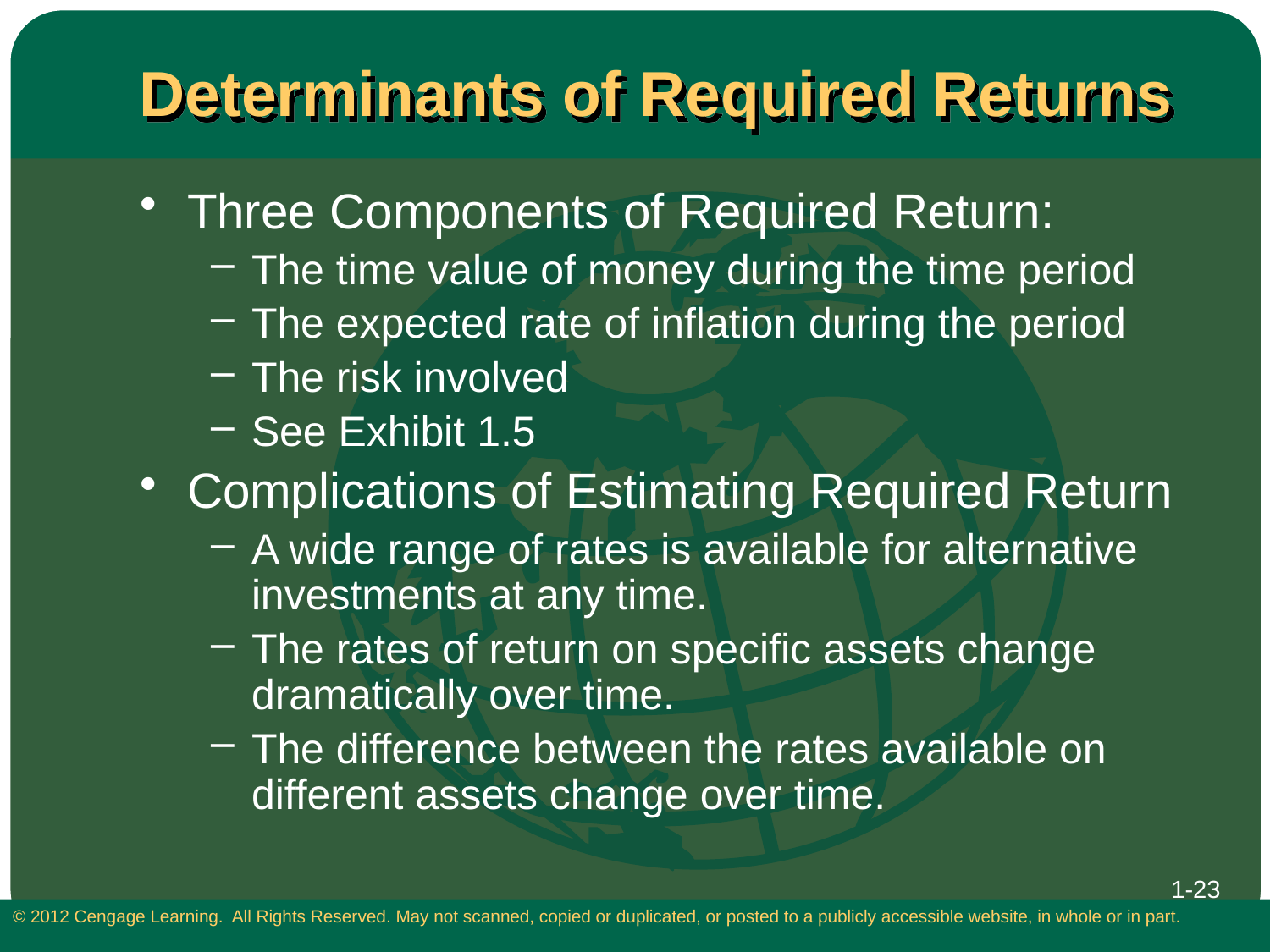

# Determinants of Required Returns
Three Components of Required Return:
The time value of money during the time period
The expected rate of inflation during the period
The risk involved
See Exhibit 1.5
Complications of Estimating Required Return
A wide range of rates is available for alternative investments at any time.
The rates of return on specific assets change dramatically over time.
The difference between the rates available on different assets change over time.
1-23
© 2012 Cengage Learning.  All Rights Reserved. May not scanned, copied or duplicated, or posted to a publicly accessible website, in whole or in part.